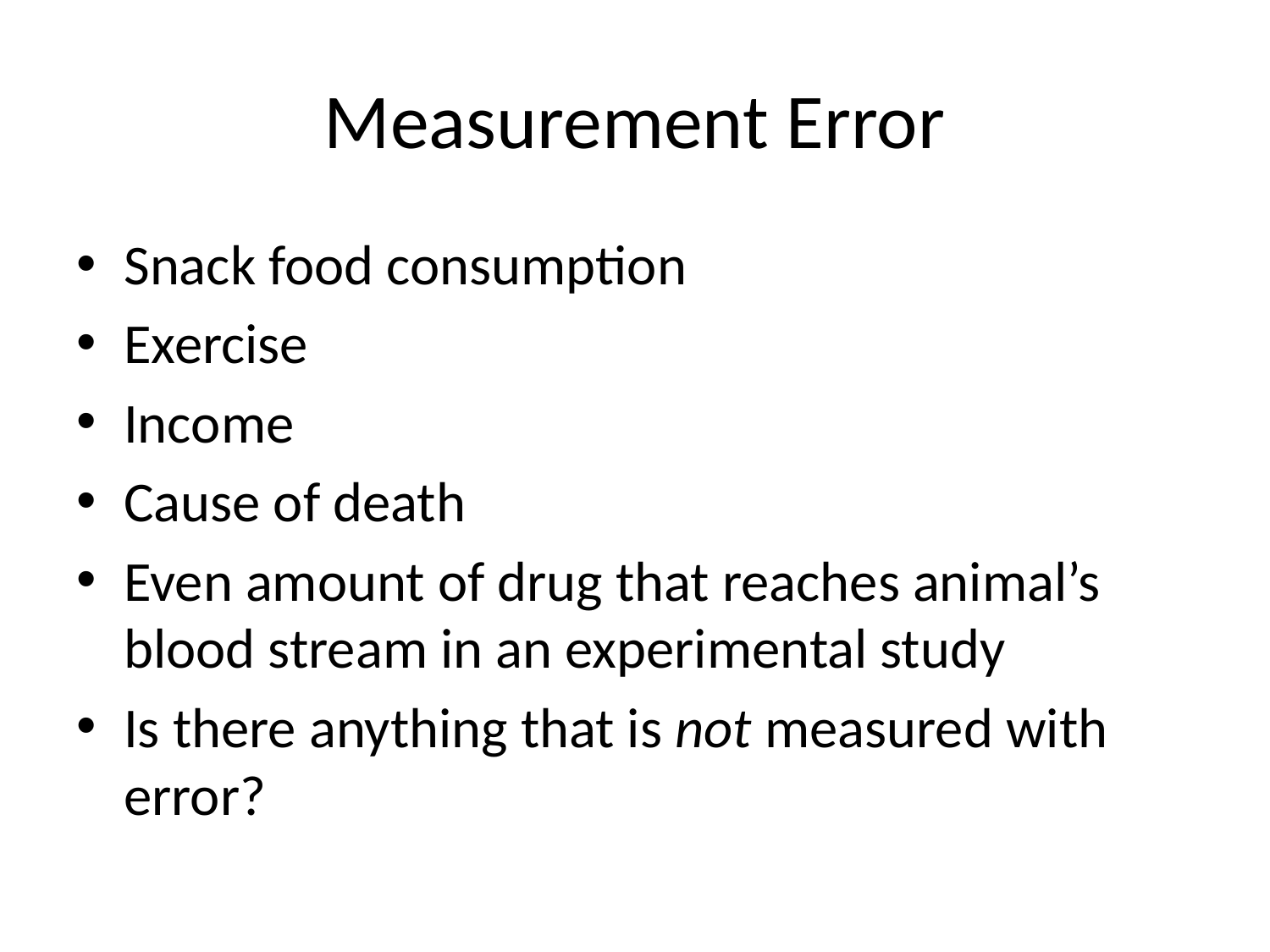

# Measurement Error
Snack food consumption
Exercise
Income
Cause of death
Even amount of drug that reaches animal’s blood stream in an experimental study
Is there anything that is not measured with error?